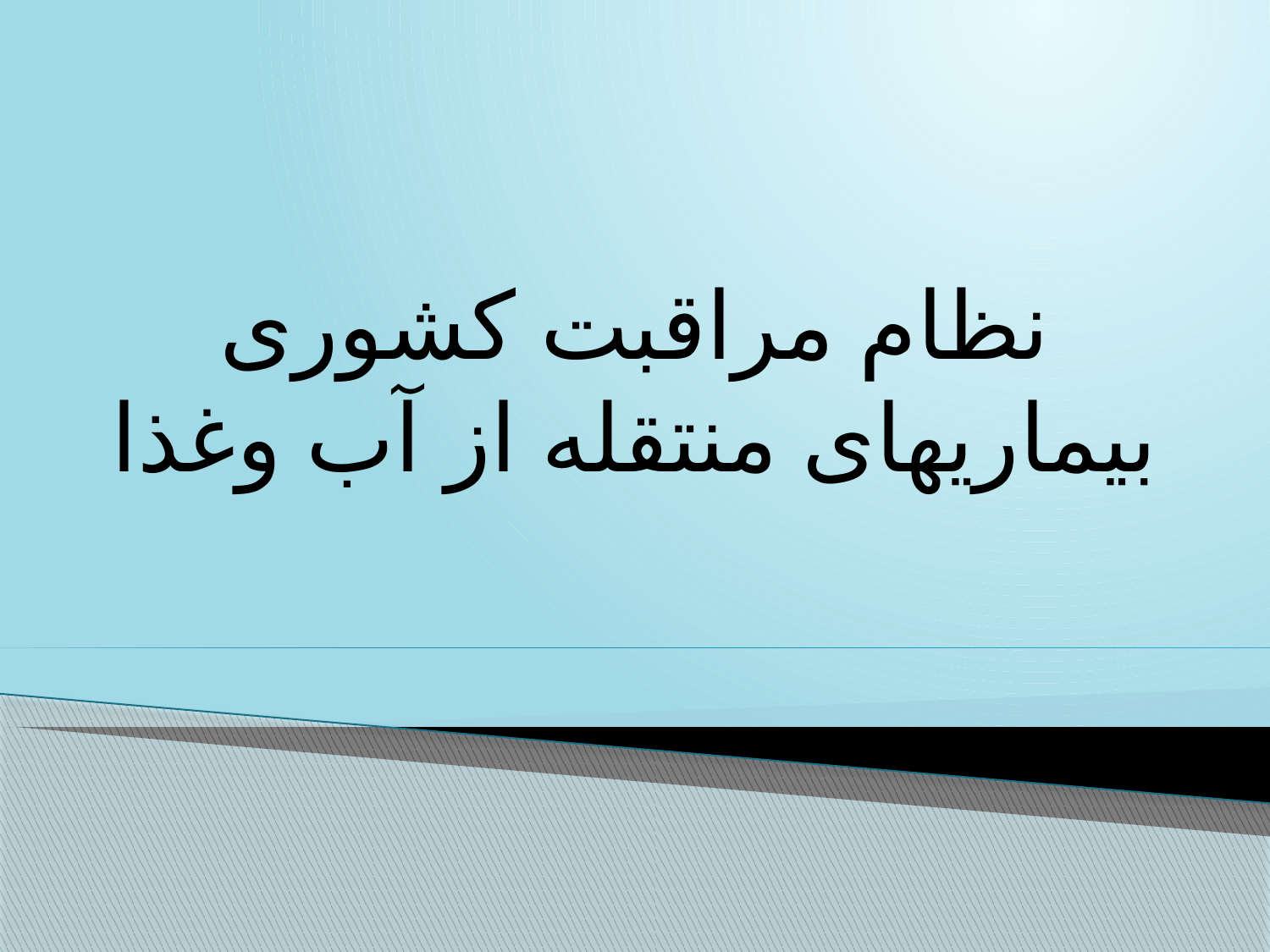

# نظام مراقبت کشوری بیماریهای منتقله از آب وغذا